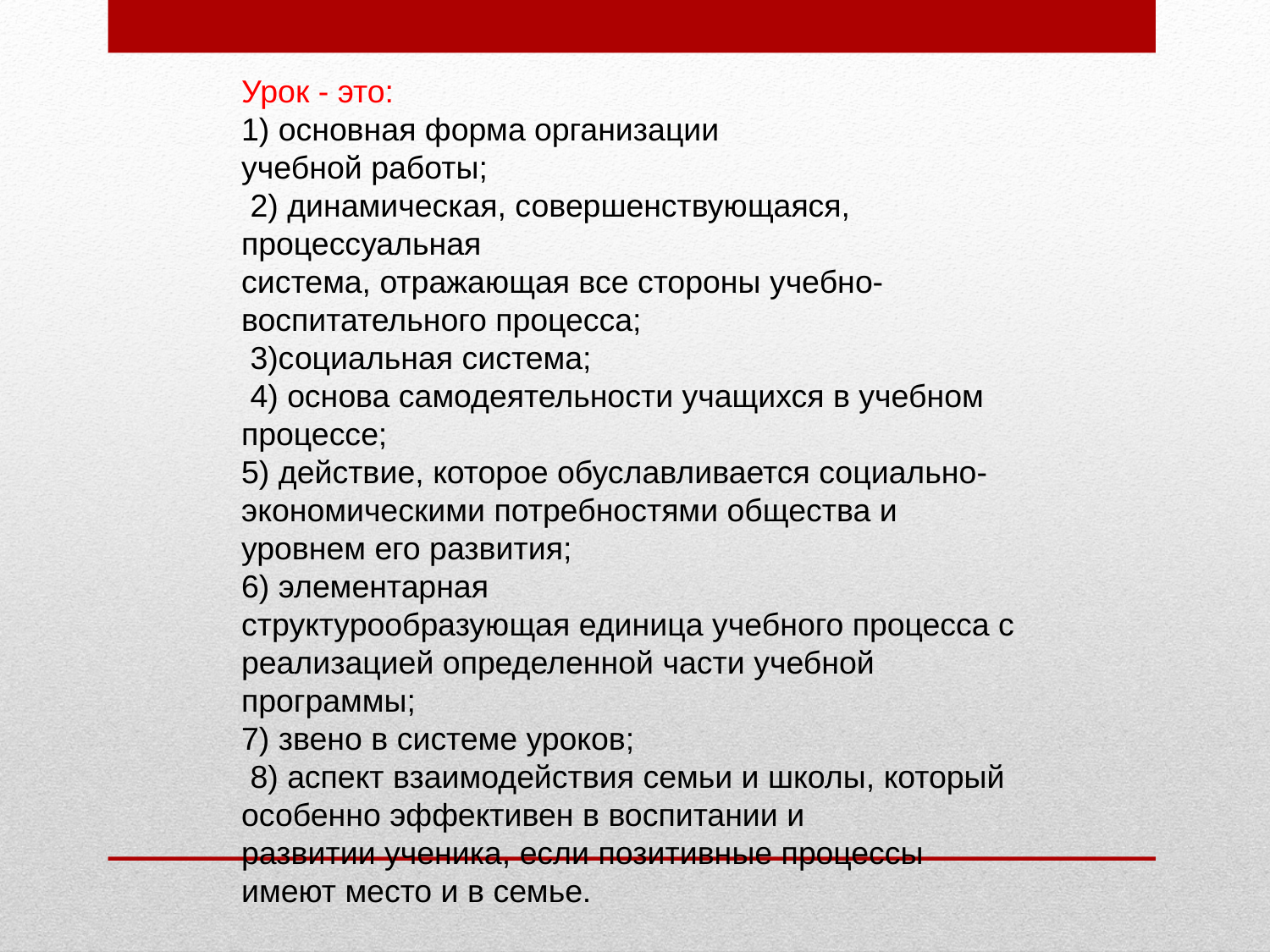

Урок - это:
1) основная форма организации
учебной работы;
 2) динамическая, совершенствующаяся, процессуальная
система, отражающая все стороны учебно-воспитательного процесса;
 3)социальная система;
 4) основа самодеятельности учащихся в учебном процессе;
5) действие, которое обуславливается социально-экономическими потребностями общества и уровнем его развития;
6) элементарная
структурообразующая единица учебного процесса с реализацией определенной части учебной программы;
7) звено в системе уроков;
 8) аспект взаимодействия семьи и школы, который особенно эффективен в воспитании и
развитии ученика, если позитивные процессы имеют место и в семье.